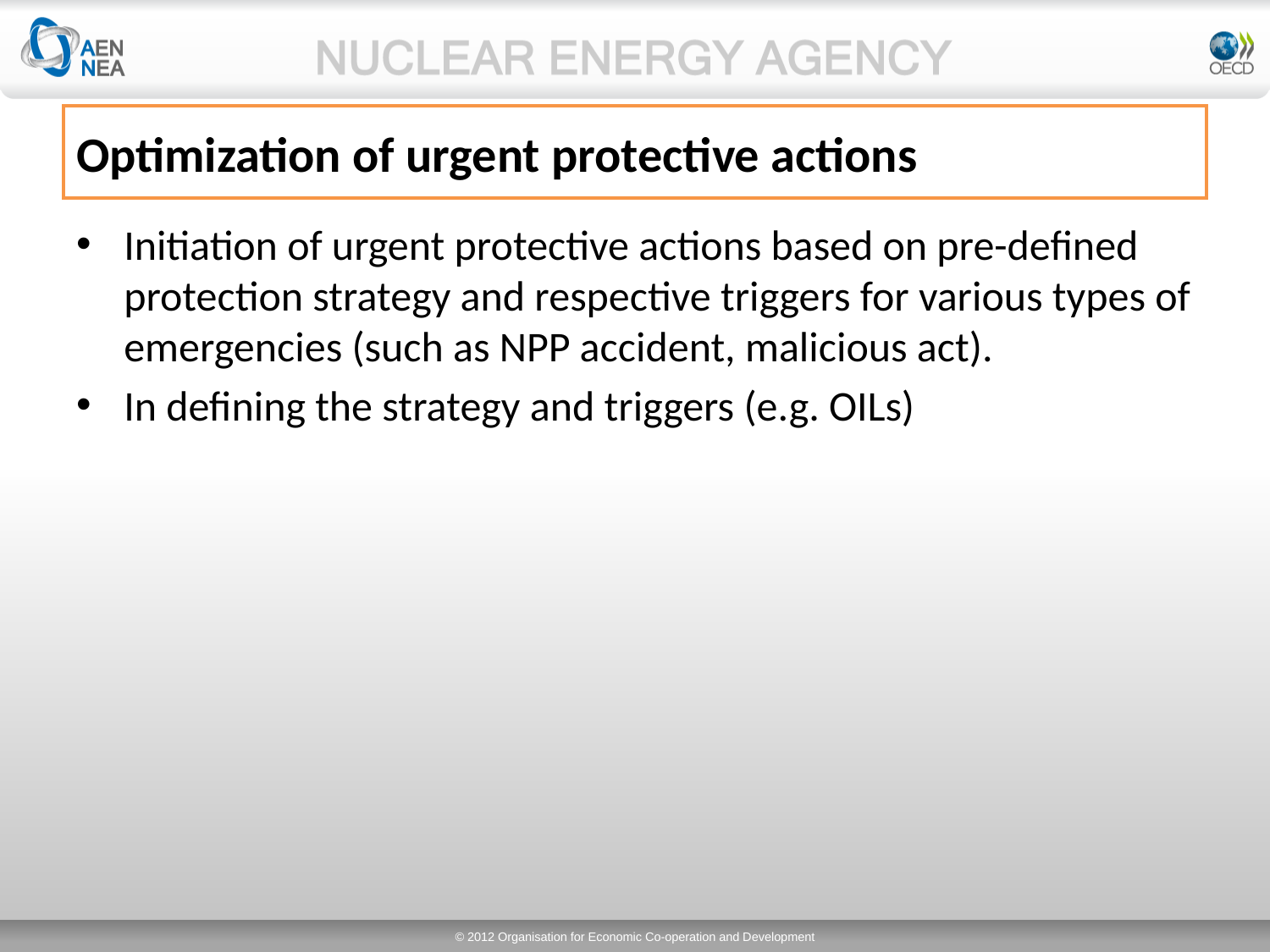

# Optimization of urgent protective actions
Initiation of urgent protective actions based on pre-defined protection strategy and respective triggers for various types of emergencies (such as NPP accident, malicious act).
In defining the strategy and triggers (e.g. OILs)